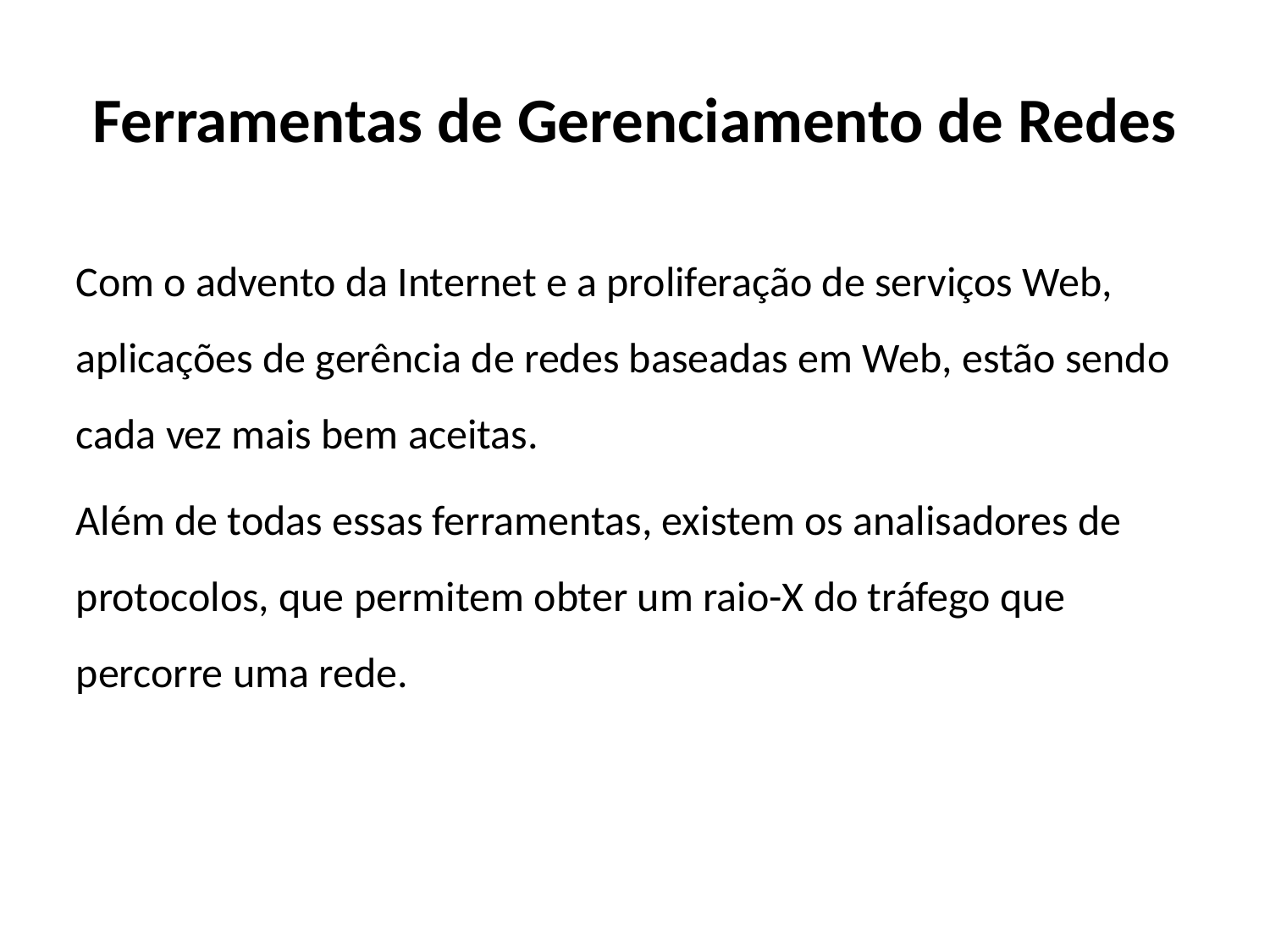

Ferramentas de Gerenciamento de Redes
Com o advento da Internet e a proliferação de serviços Web, aplicações de gerência de redes baseadas em Web, estão sendo cada vez mais bem aceitas.
Além de todas essas ferramentas, existem os analisadores de protocolos, que permitem obter um raio-X do tráfego que percorre uma rede.